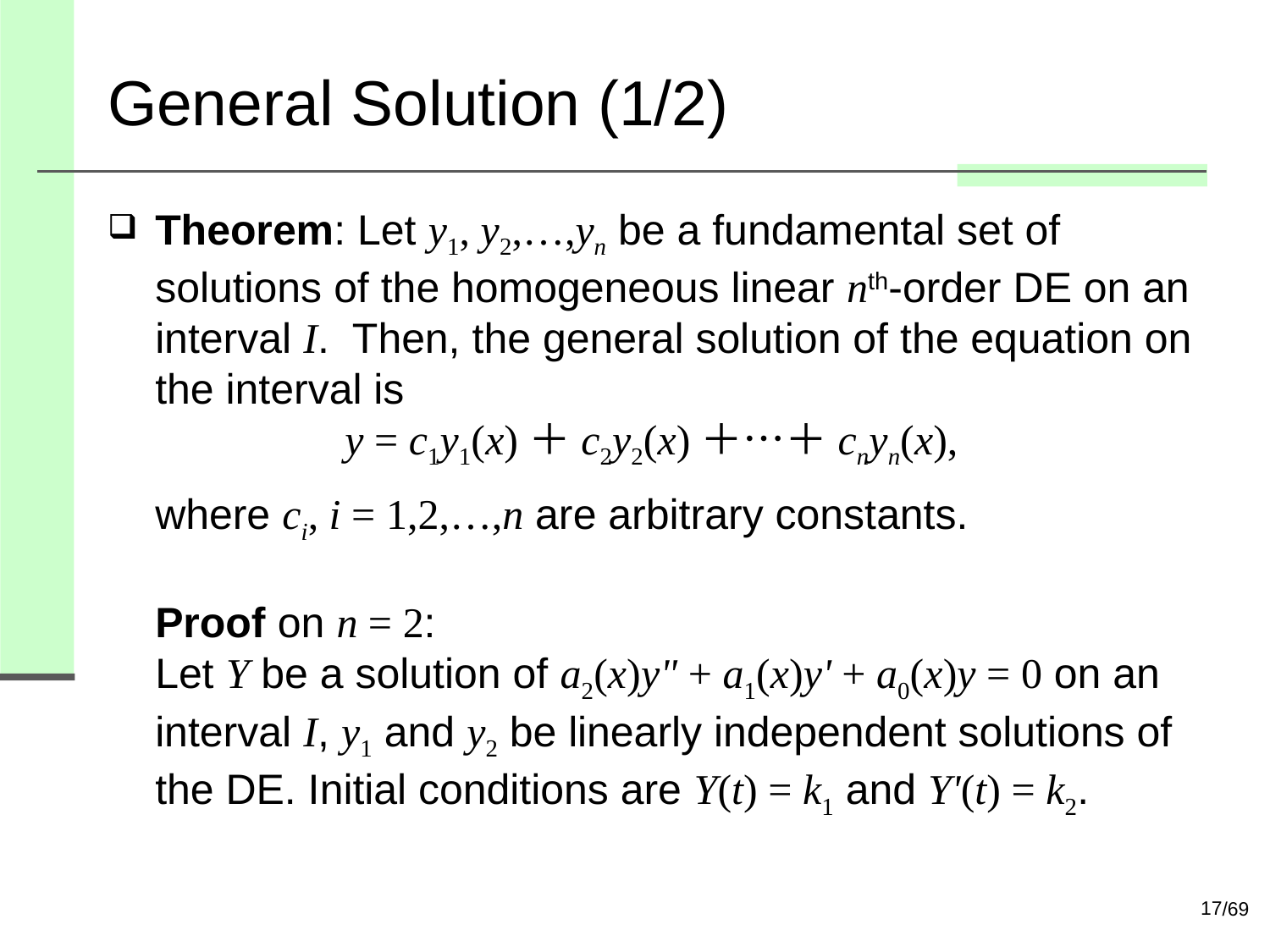

# General Solution (1/2)
Theorem: Let y1, y2,…,yn be a fundamental set of solutions of the homogeneous linear nth-order DE on an interval I.  Then, the general solution of the equation on the interval is
                y = c1y1(x)＋c2y2(x)＋…＋cnyn(x),
where ci, i = 1,2,…,n are arbitrary constants.
Proof on n = 2:
Let Y be a solution of a2(x)y" + a1(x)y' + a0(x)y = 0 on an interval I, y1 and y2 be linearly independent solutions of the DE. Initial conditions are Y(t) = k1 and Y'(t) = k2.
17